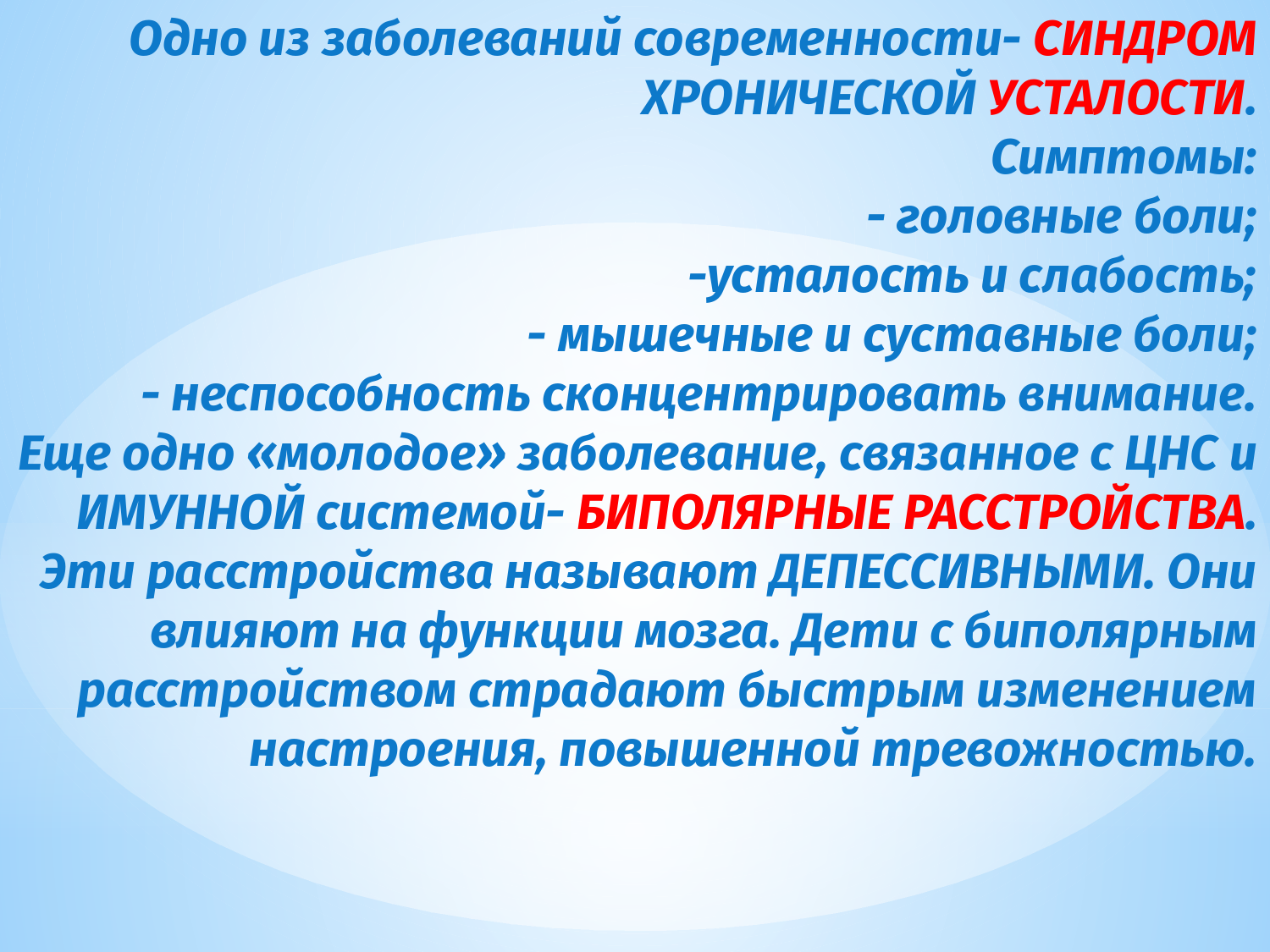

# Одно из заболеваний современности- СИНДРОМ ХРОНИЧЕСКОЙ УСТАЛОСТИ. Симптомы: - головные боли; -усталость и слабость; - мышечные и суставные боли; - неспособность сконцентрировать внимание. Еще одно «молодое» заболевание, связанное с ЦНС и ИМУННОЙ системой- БИПОЛЯРНЫЕ РАССТРОЙСТВА. Эти расстройства называют ДЕПЕССИВНЫМИ. Они влияют на функции мозга. Дети с биполярным расстройством страдают быстрым изменением настроения, повышенной тревожностью.